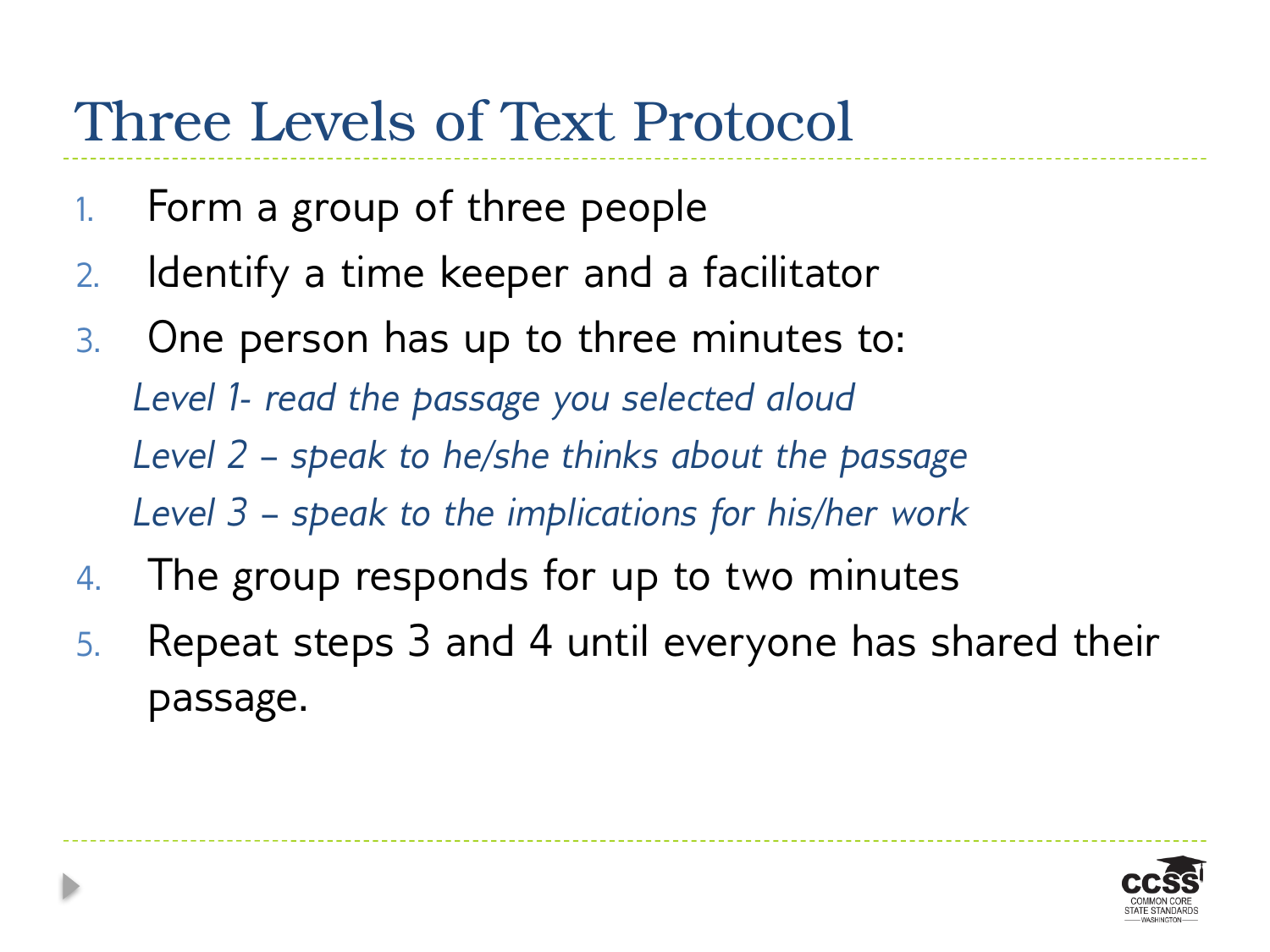

# Three Levels of Text Protocol
Form a group of three people
Identify a time keeper and a facilitator
One person has up to three minutes to:
Level 1- read the passage you selected aloud
Level 2 – speak to he/she thinks about the passage
Level 3 – speak to the implications for his/her work
The group responds for up to two minutes
Repeat steps 3 and 4 until everyone has shared their passage.